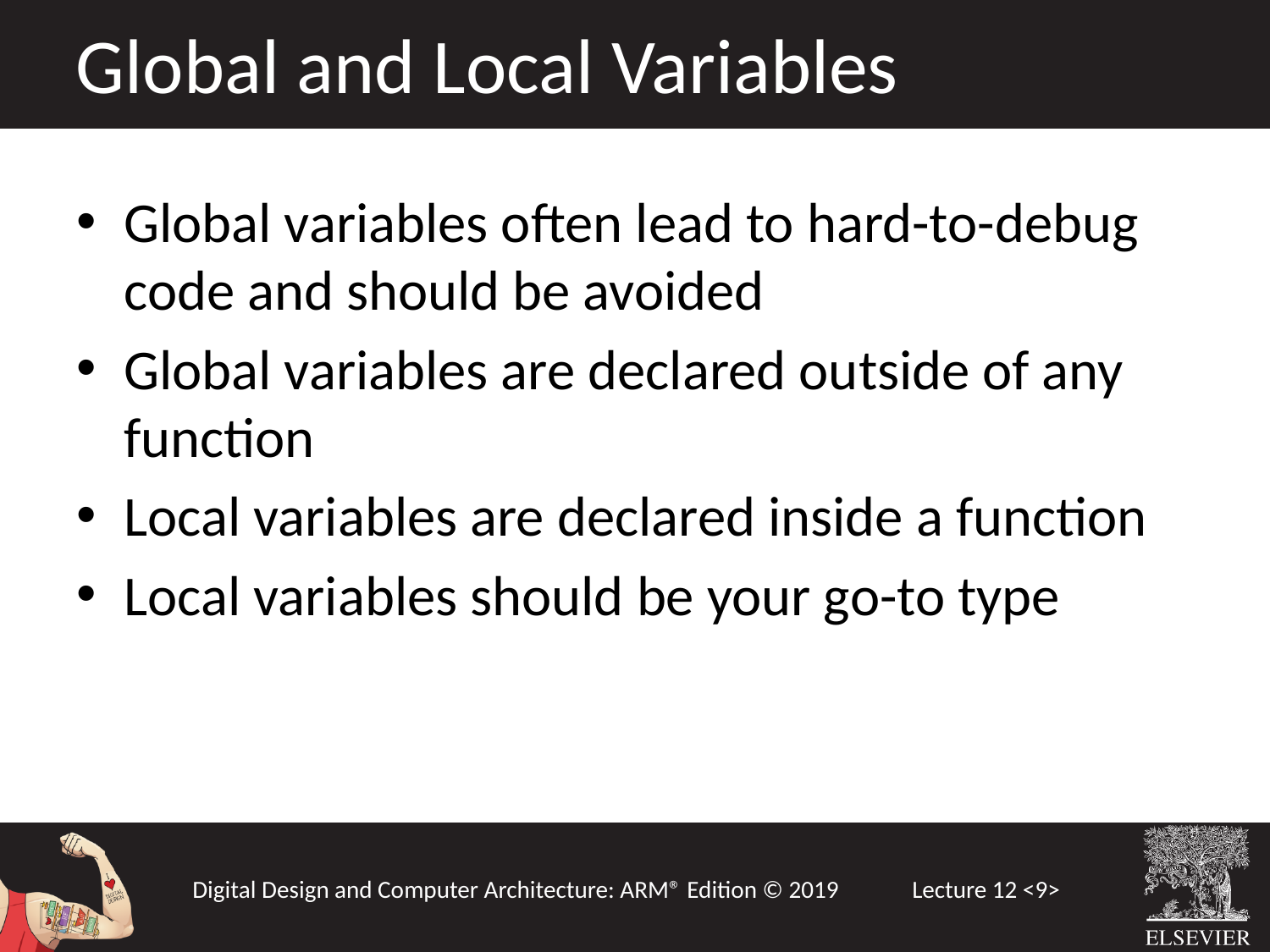

Global and Local Variables
Global variables often lead to hard-to-debug code and should be avoided
Global variables are declared outside of any function
Local variables are declared inside a function
Local variables should be your go-to type